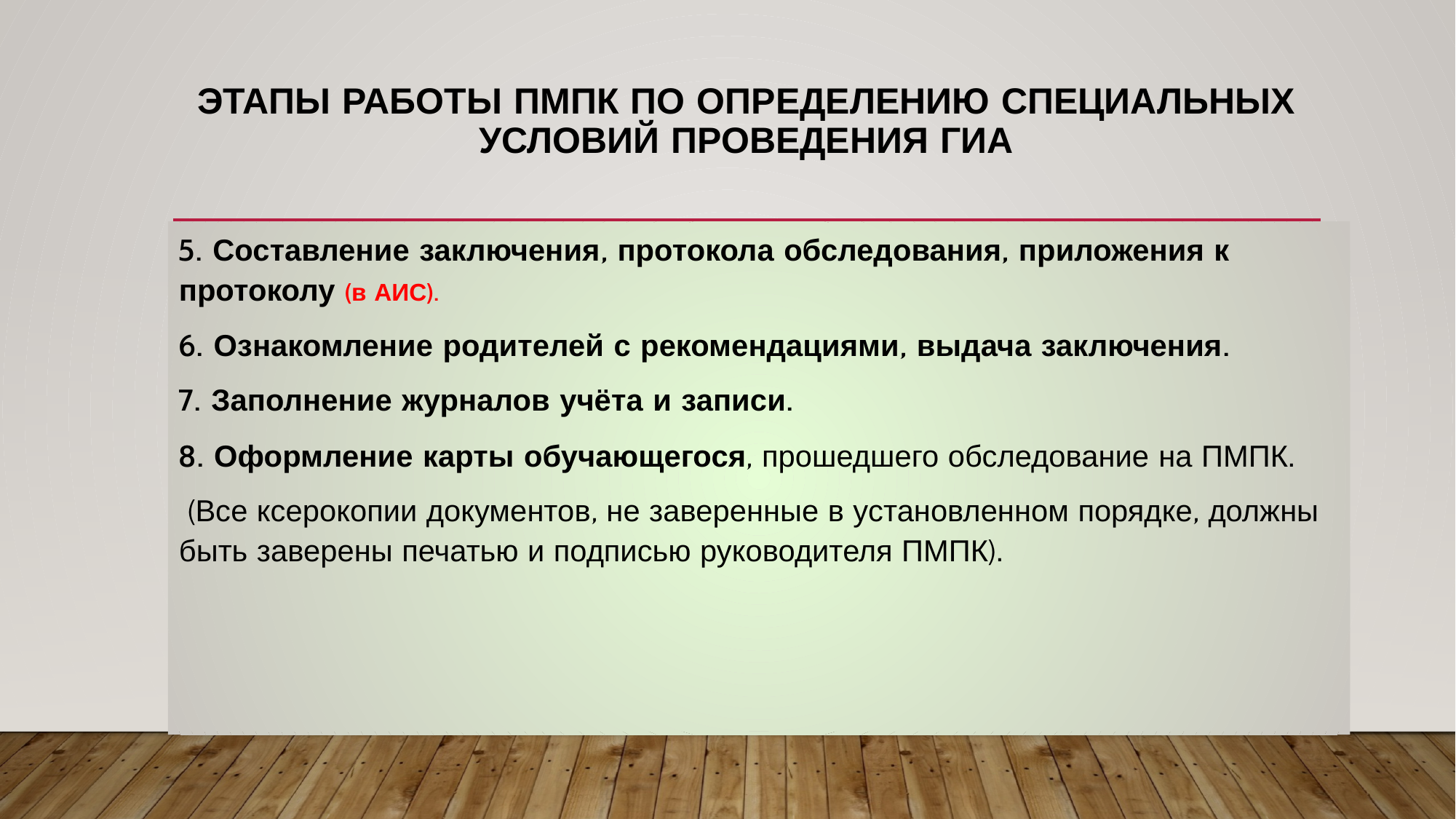

# ЭТАПЫ РАБОТЫ ПМПК ПО ОПРЕДЕЛЕНИЮ СПЕЦИАЛЬНЫХ УСЛОВИЙ ПРОВЕДЕНИЯ ГИА
5. Составление заключения, протокола обследования, приложения к протоколу (в АИС).
6. Ознакомление родителей с рекомендациями, выдача заключения.
7. Заполнение журналов учёта и записи.
8. Оформление карты обучающегося, прошедшего обследование на ПМПК.
 (Все ксерокопии документов, не заверенные в установленном порядке, должны быть заверены печатью и подписью руководителя ПМПК).